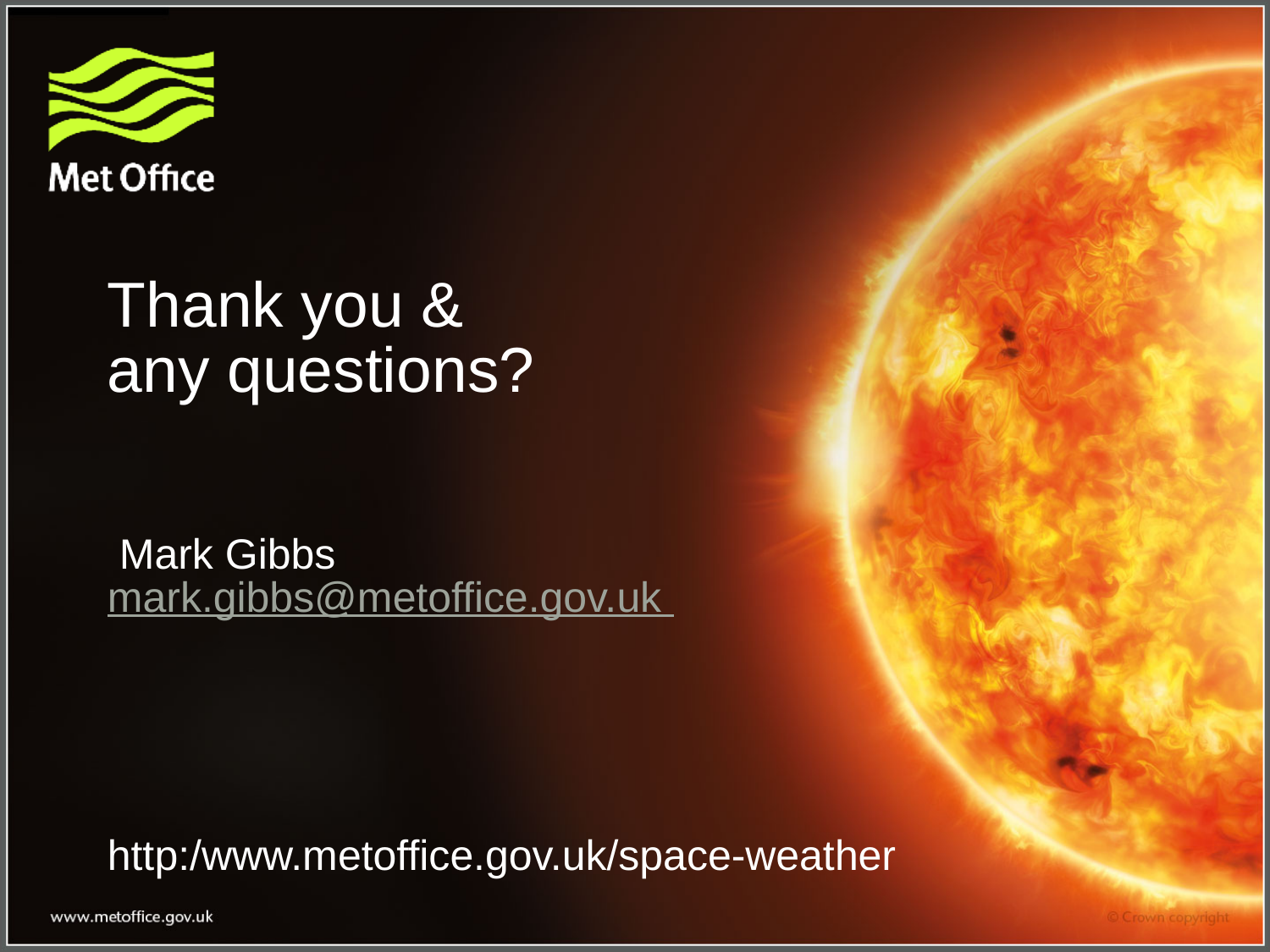

# Thank you & any questions? Mark Gibbs mark.gibbs@metoffice.gov.uk http:/www.metoffice.gov.uk/space-weather